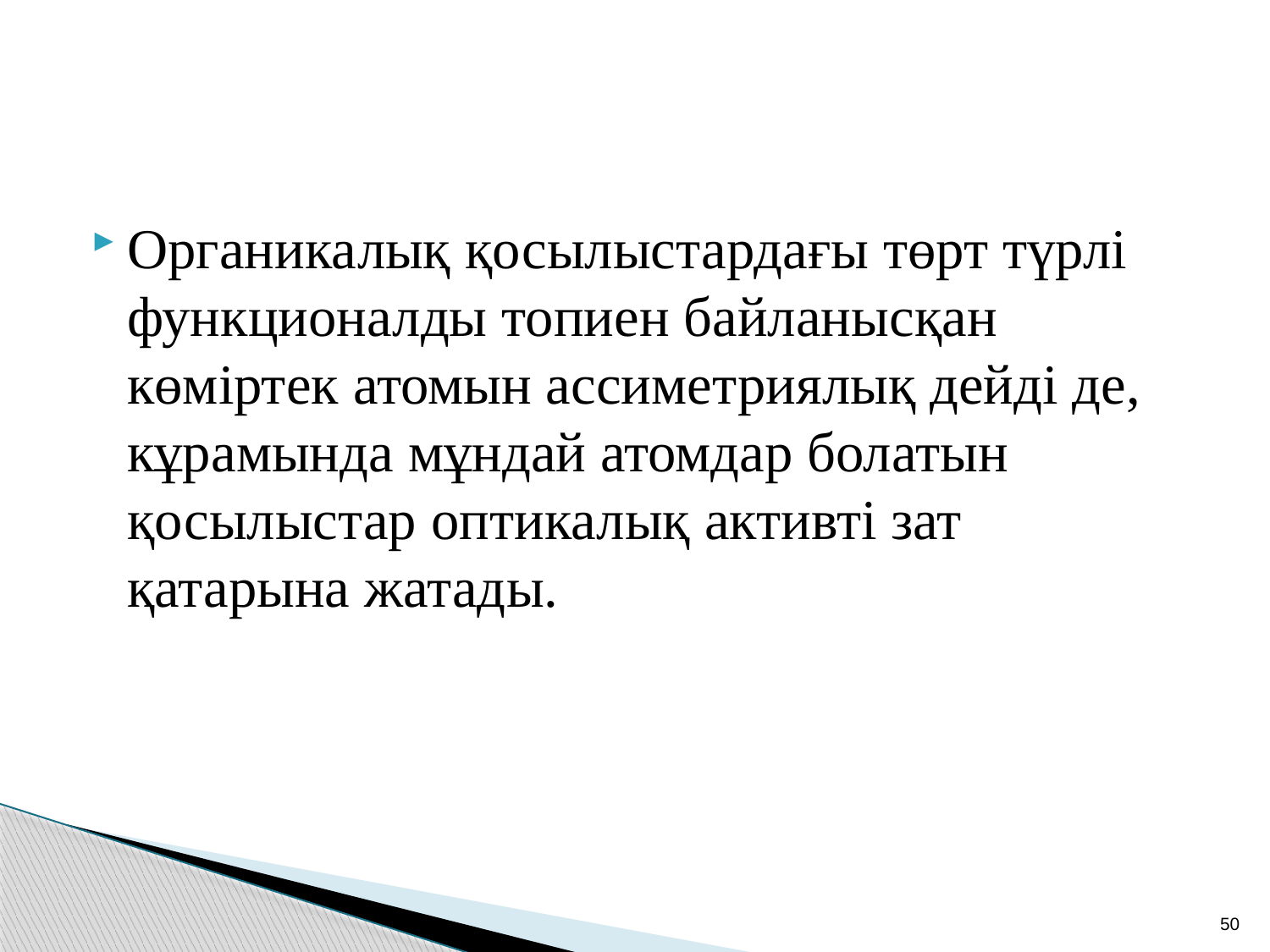

Органикалық қосылыстардағы төрт түрлі функционалды топиен байланысқан көміртек атомын ассиметриялық дейді де, кұрамында мұндай атомдар болатын қосылыстар оптикалық активті зат қатарына жатады.
50